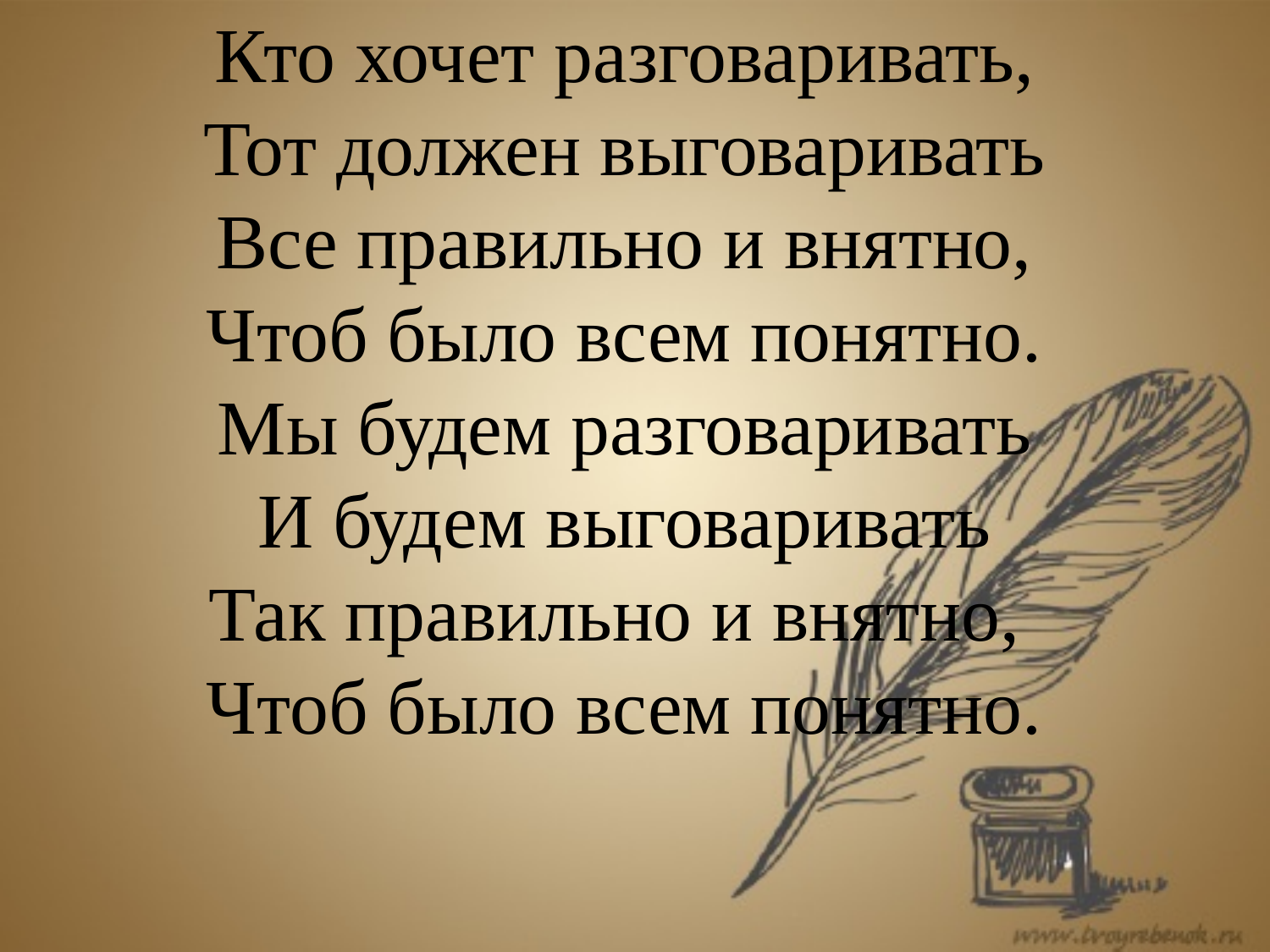

Кто хочет разговаривать,
Тот должен выговаривать
Все правильно и внятно,
Чтоб было всем понятно.
Мы будем разговаривать
И будем выговаривать
Так правильно и внятно, 
Чтоб было всем понятно.